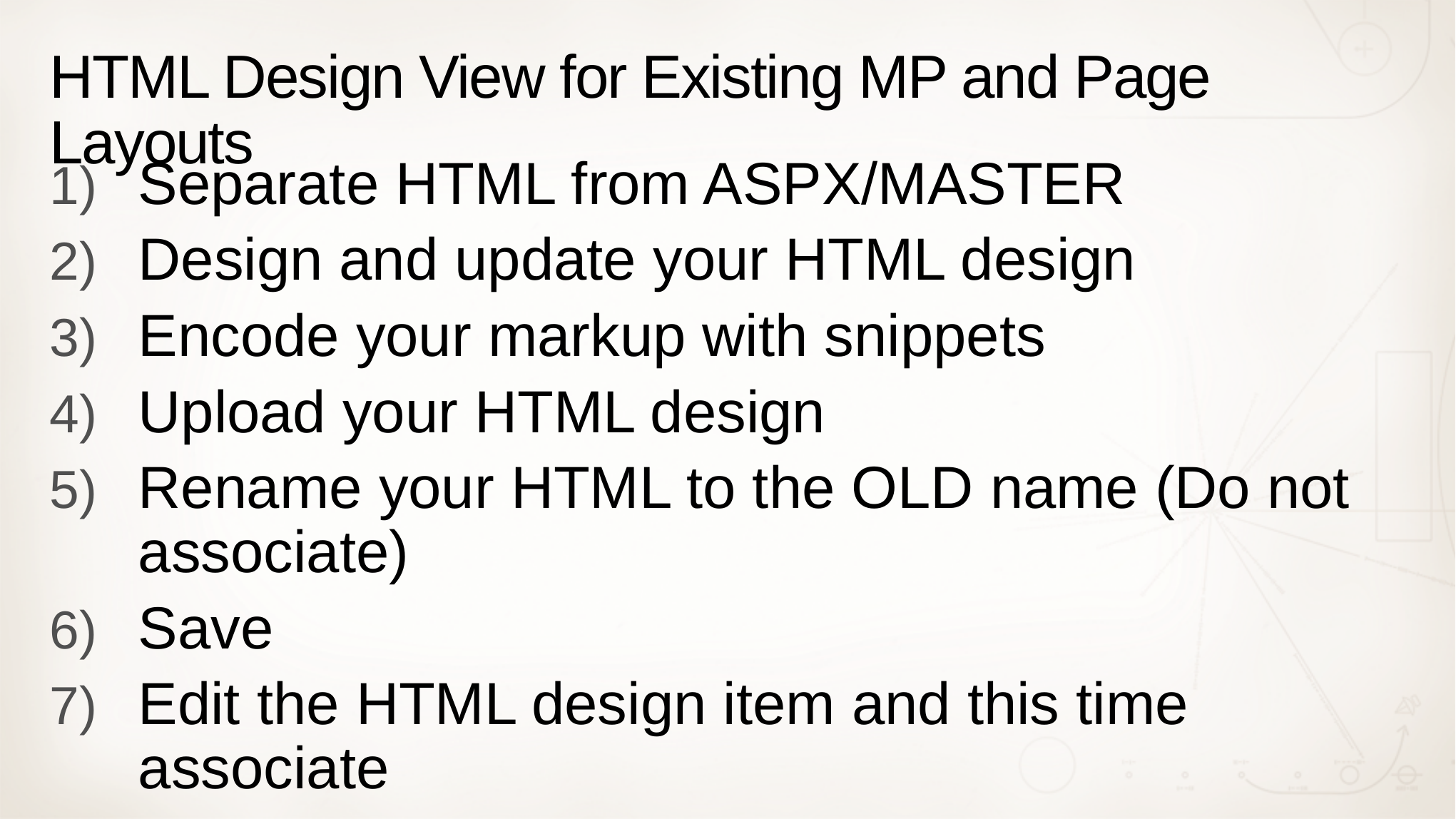

# HTML Design View for Existing MP and Page Layouts
Separate HTML from ASPX/MASTER
Design and update your HTML design
Encode your markup with snippets
Upload your HTML design
Rename your HTML to the OLD name (Do not associate)
Save
Edit the HTML design item and this time associate